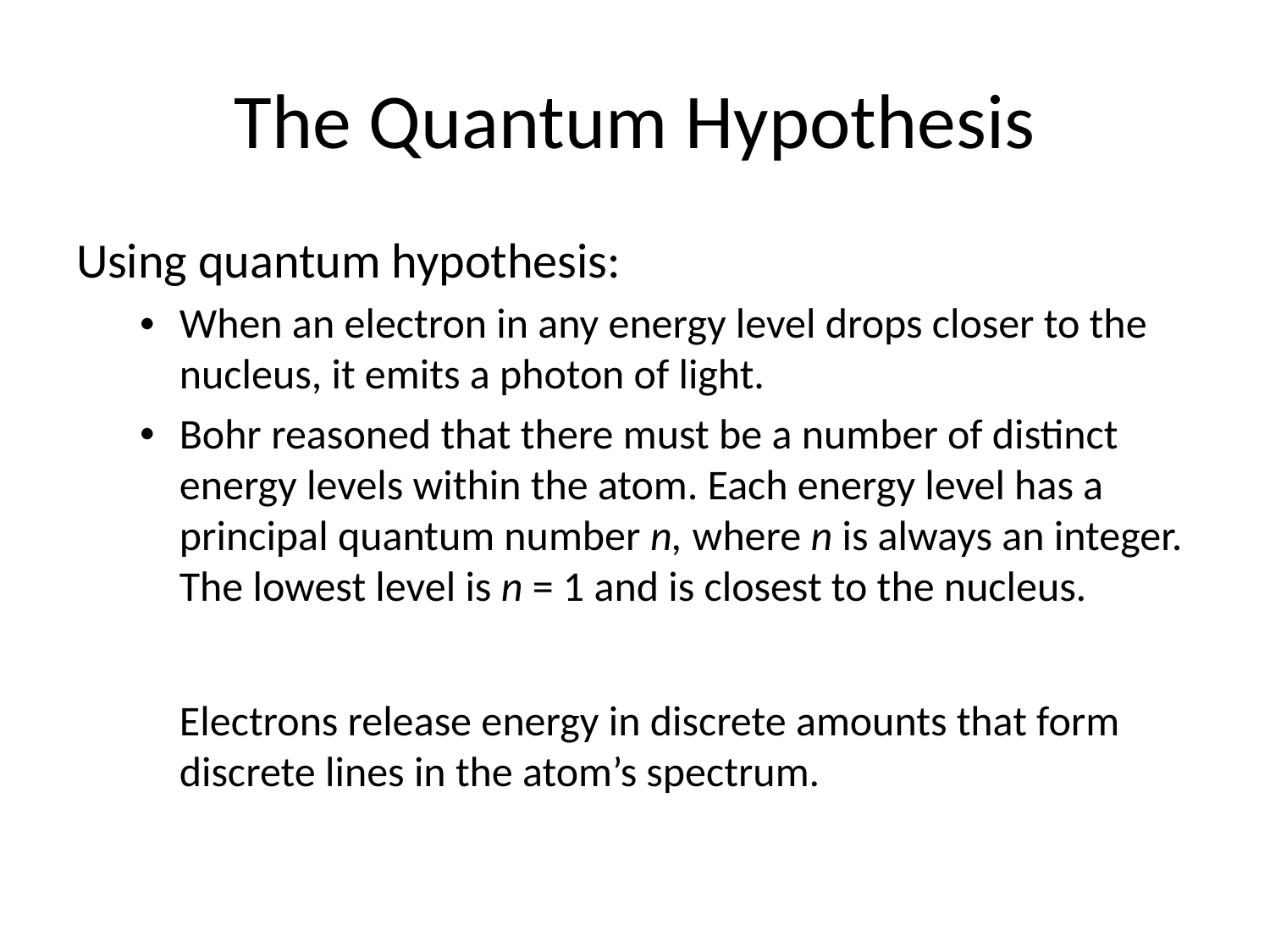

# The Quantum Hypothesis
Using quantum hypothesis:
When an electron in any energy level drops closer to the nucleus, it emits a photon of light.
Bohr reasoned that there must be a number of distinct energy levels within the atom. Each energy level has a principal quantum number n, where n is always an integer. The lowest level is n = 1 and is closest to the nucleus.

	Electrons release energy in discrete amounts that form discrete lines in the atom’s spectrum.